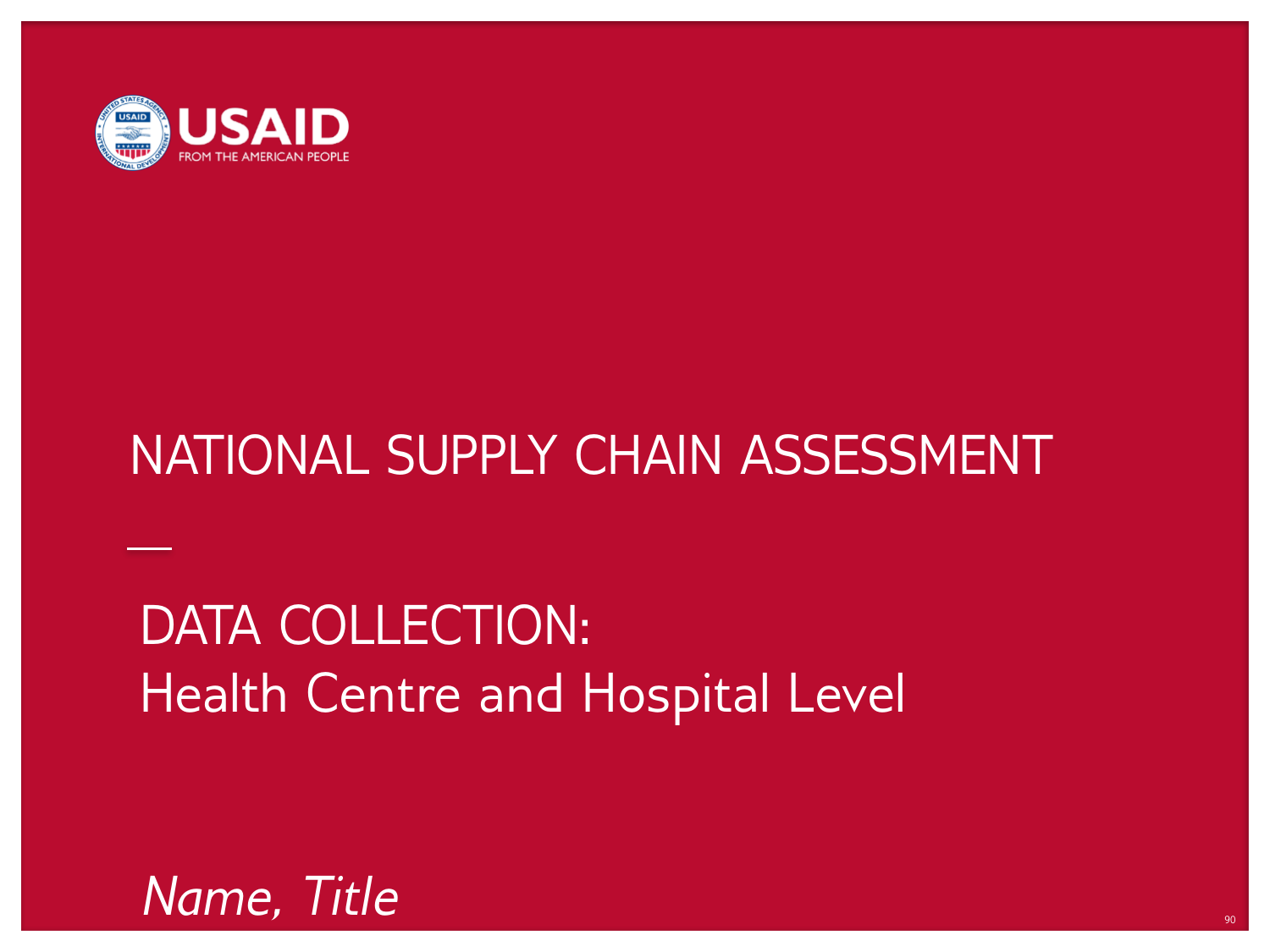

# DATA COLLECTION: Health Centre and Hospital Level Name, Title
90